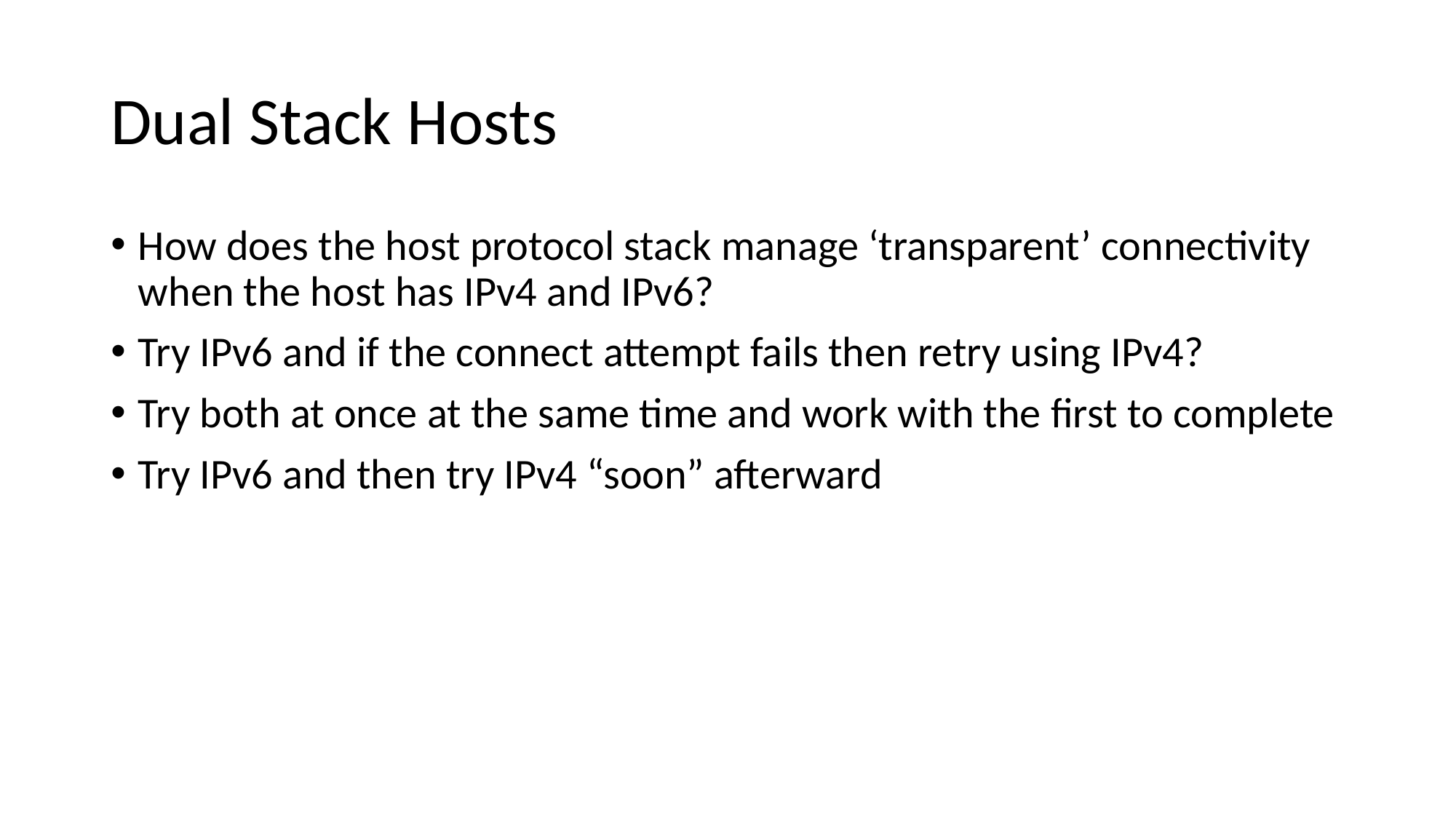

# Dual Stack Hosts
How does the host protocol stack manage ‘transparent’ connectivity when the host has IPv4 and IPv6?
Try IPv6 and if the connect attempt fails then retry using IPv4?
Try both at once at the same time and work with the first to complete
Try IPv6 and then try IPv4 “soon” afterward